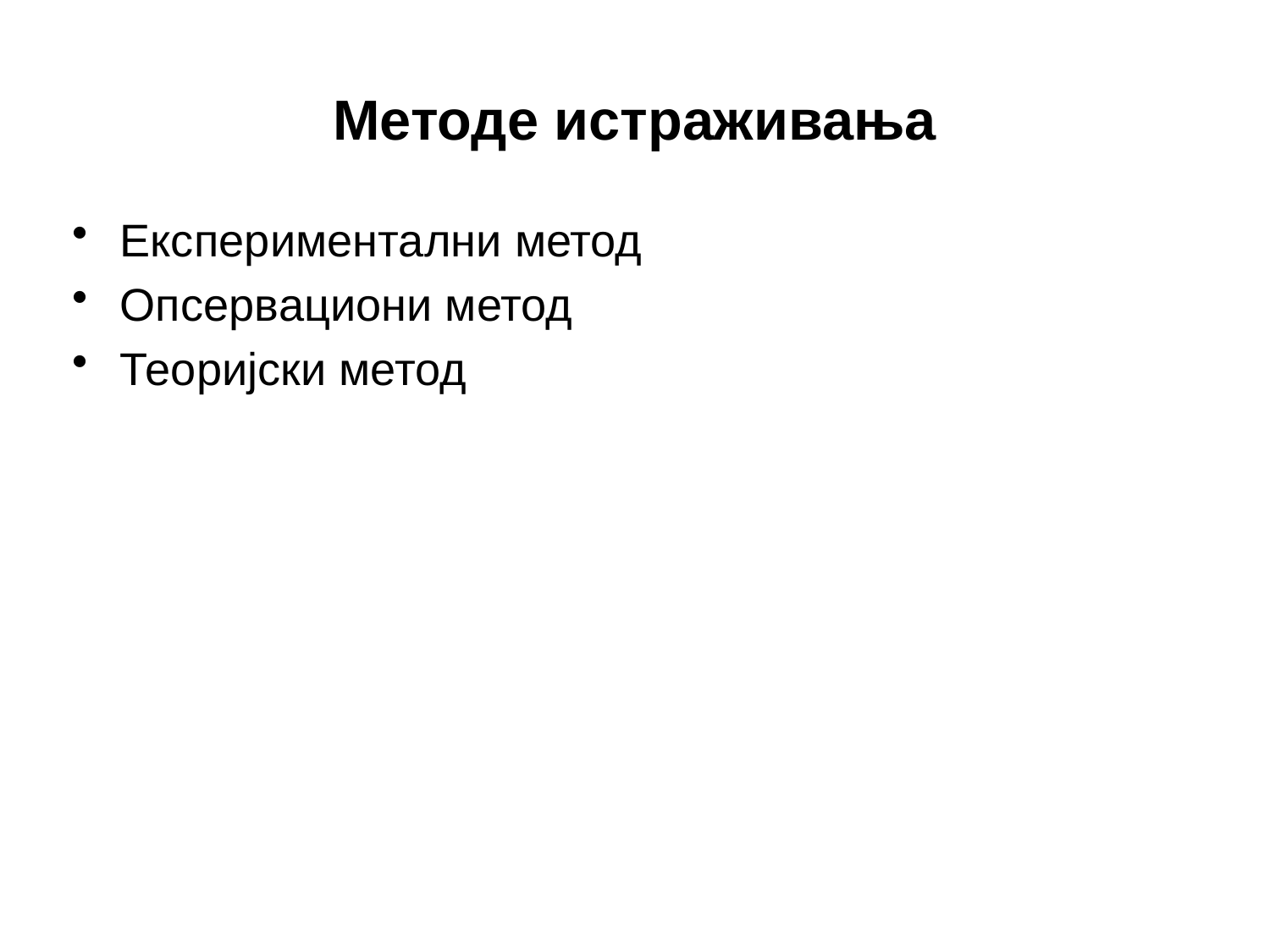

# Методе истраживања
Експериментални метод
Опсервациони метод
Теоријски метод